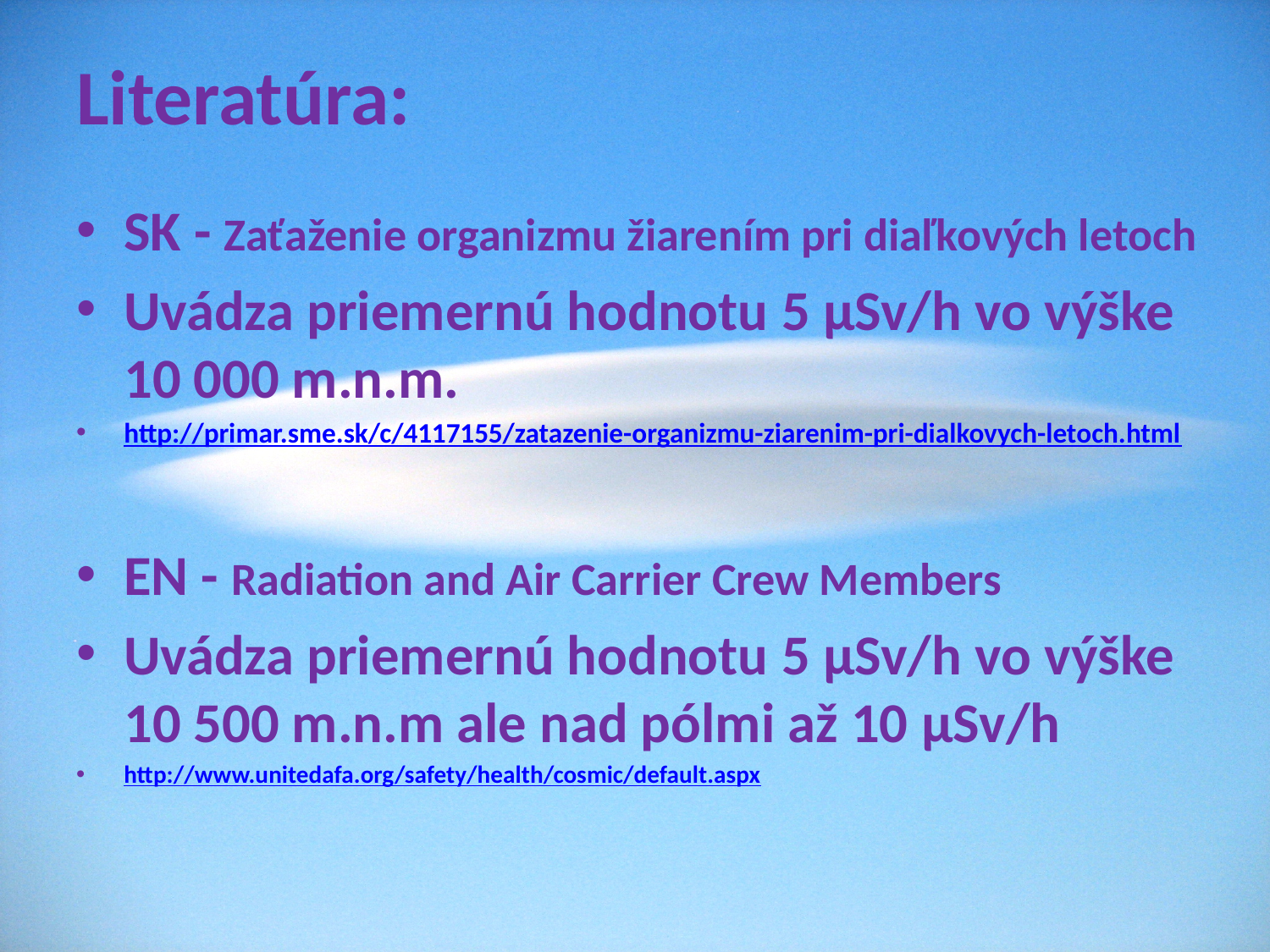

# Literatúra:
SK - Zaťaženie organizmu žiarením pri diaľkových letoch
Uvádza priemernú hodnotu 5 µSv/h vo výške 10 000 m.n.m.
http://primar.sme.sk/c/4117155/zatazenie-organizmu-ziarenim-pri-dialkovych-letoch.html

EN - Radiation and Air Carrier Crew Members
Uvádza priemernú hodnotu 5 µSv/h vo výške 10 500 m.n.m ale nad pólmi až 10 µSv/h
http://www.unitedafa.org/safety/health/cosmic/default.aspx